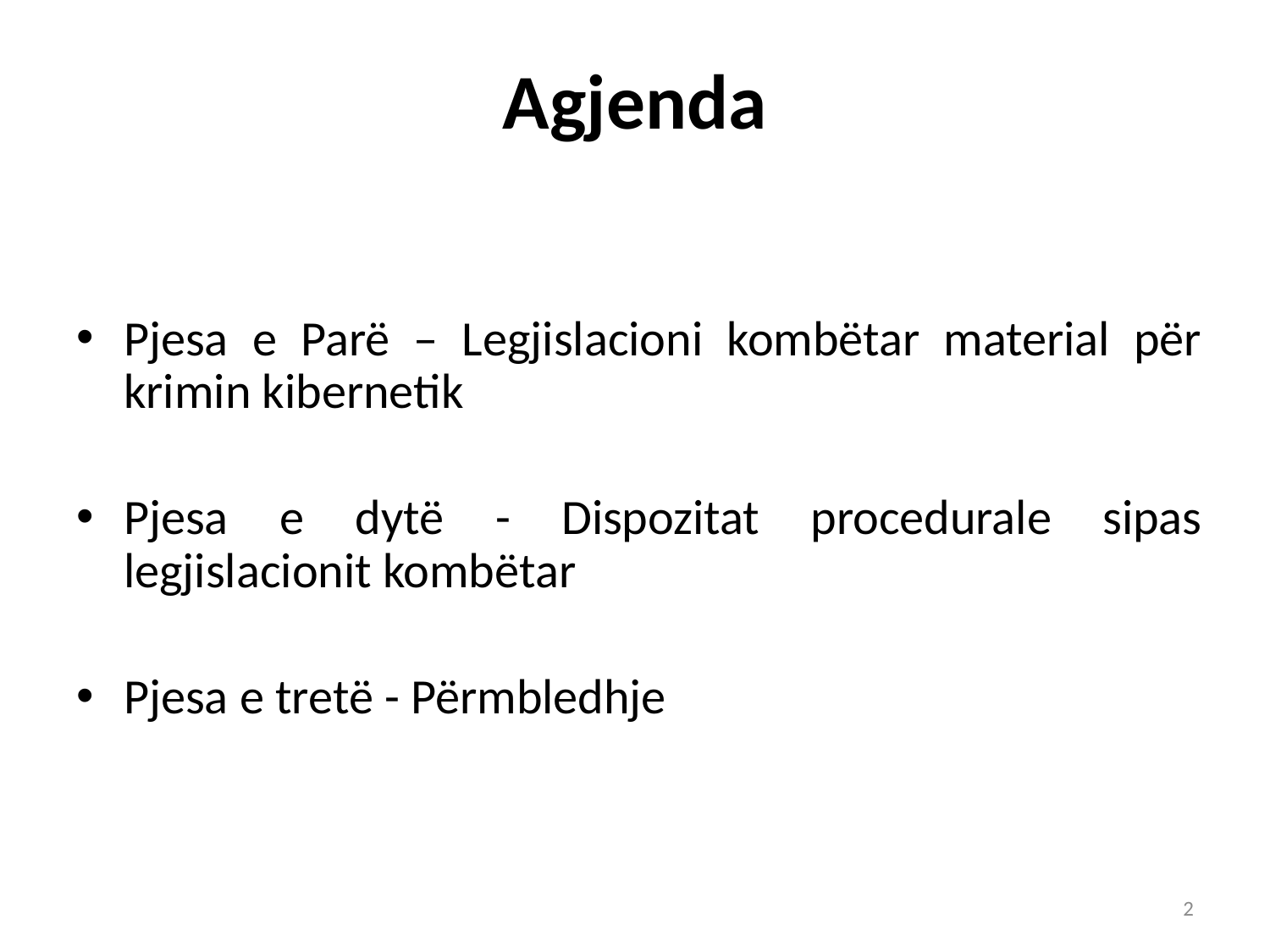

# Agjenda

Pjesa e Parë – Legjislacioni kombëtar material për krimin kibernetik

Pjesa e dytë - Dispozitat procedurale sipas legjislacionit kombëtar

Pjesa e tretë - Përmbledhje

2